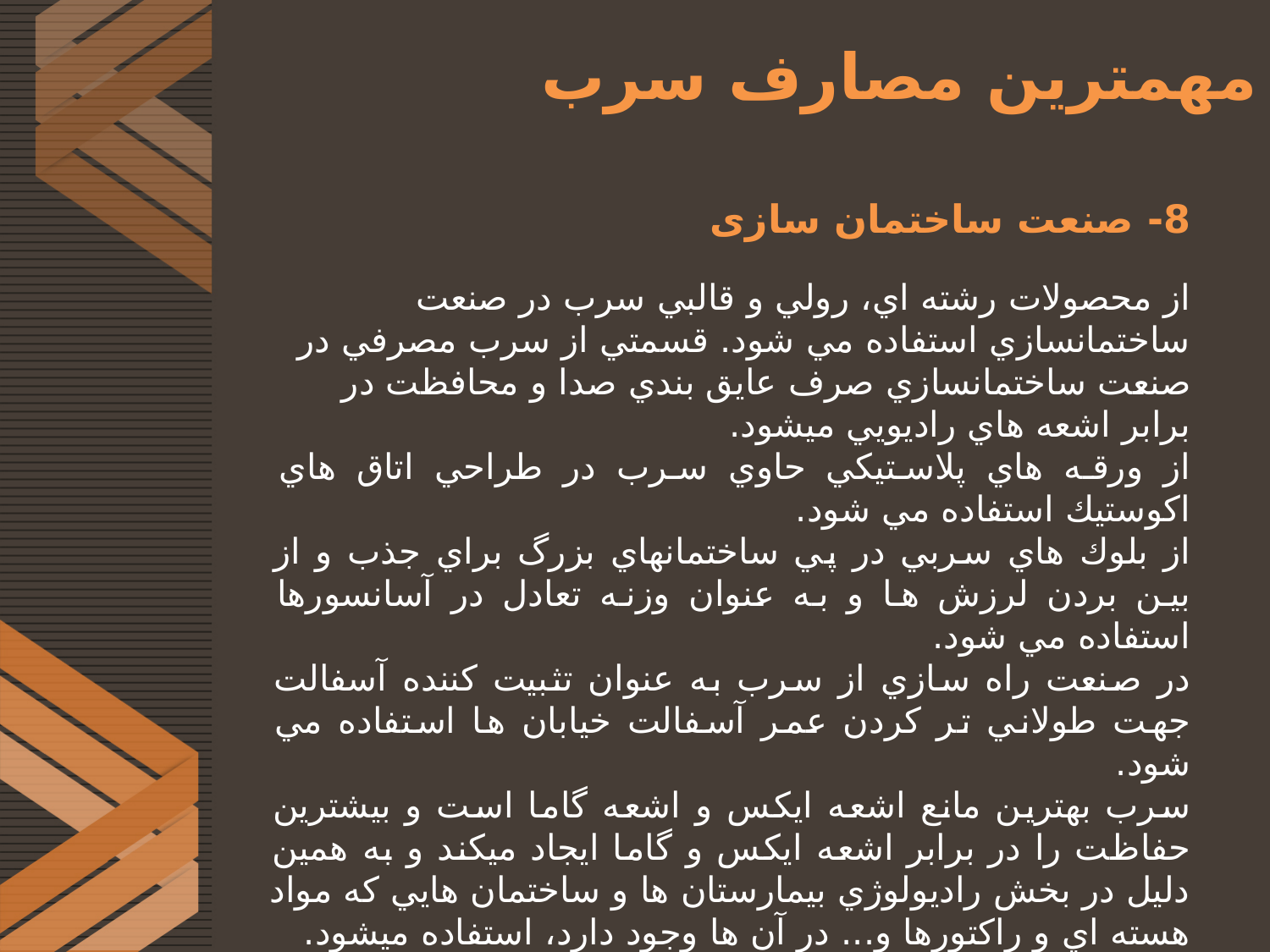

# مهمترین مصارف سرب
8- صنعت ساختمان سازی
از محصولات رشته اي، رولي و قالبي سرب در صنعت ساختمانسازي استفاده مي شود. قسمتي از سرب مصرفي در صنعت ساختمانسازي صرف عايق بندي صدا و محافظت در برابر اشعه هاي راديويي ميشود.
از ورقه هاي پلاستيکي حاوي سرب در طراحي اتاق هاي اكوستيك استفاده مي شود.
از بلوك هاي سربي در پي ساختمانهاي بزرگ براي جذب و از بين بردن لرزش ها و به عنوان وزنه تعادل در آسانسورها استفاده مي شود.
در صنعت راه سازي از سرب به عنوان تثبيت كننده آسفالت جهت طولاني تر كردن عمر آسفالت خيابان ها استفاده مي شود.
سرب بهترين مانع اشعه ايکس و اشعه گاما است و بيشترين حفاظت را در برابر اشعه ايکس و گاما ايجاد ميكند و به همين دليل در بخش راديولوژي بيمارستان ها و ساختمان هايي كه مواد هسته اي و راكتورها و... در آن ها وجود دارد، استفاده ميشود.